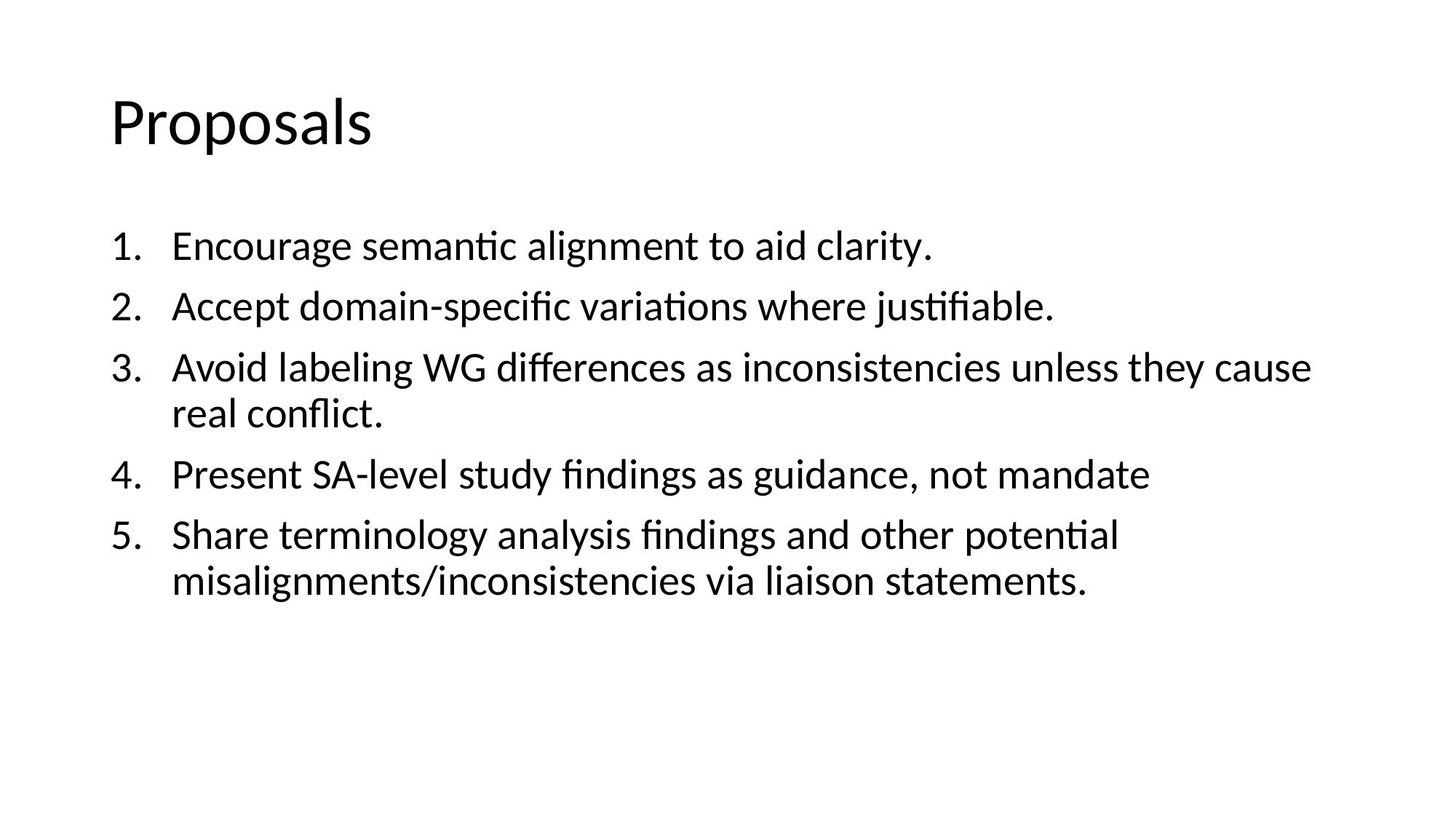

# Proposals
Encourage semantic alignment to aid clarity.
Accept domain-specific variations where justifiable.
Avoid labeling WG differences as inconsistencies unless they cause real conflict.
Present SA-level study findings as guidance, not mandate
Share terminology analysis findings and other potential misalignments/inconsistencies via liaison statements.